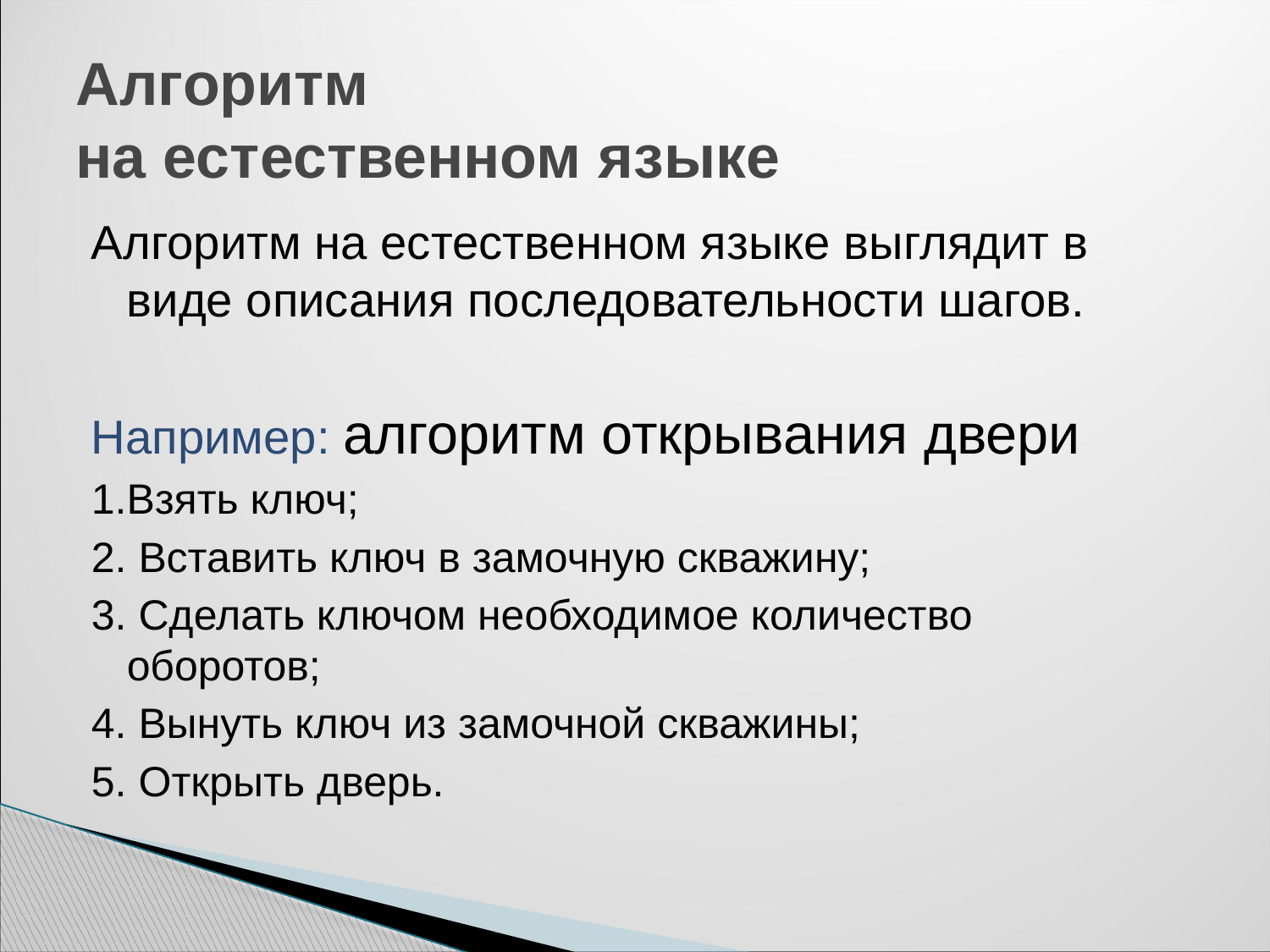

# Алгоритм на естественном языке
Алгоритм на естественном языке выглядит в виде описания последовательности шагов.

Например: алгоритм открывания двери
1.Взять ключ;
2. Вставить ключ в замочную скважину;
3. Сделать ключом необходимое количество     оборотов;
4. Вынуть ключ из замочной скважины;
5. Открыть дверь.